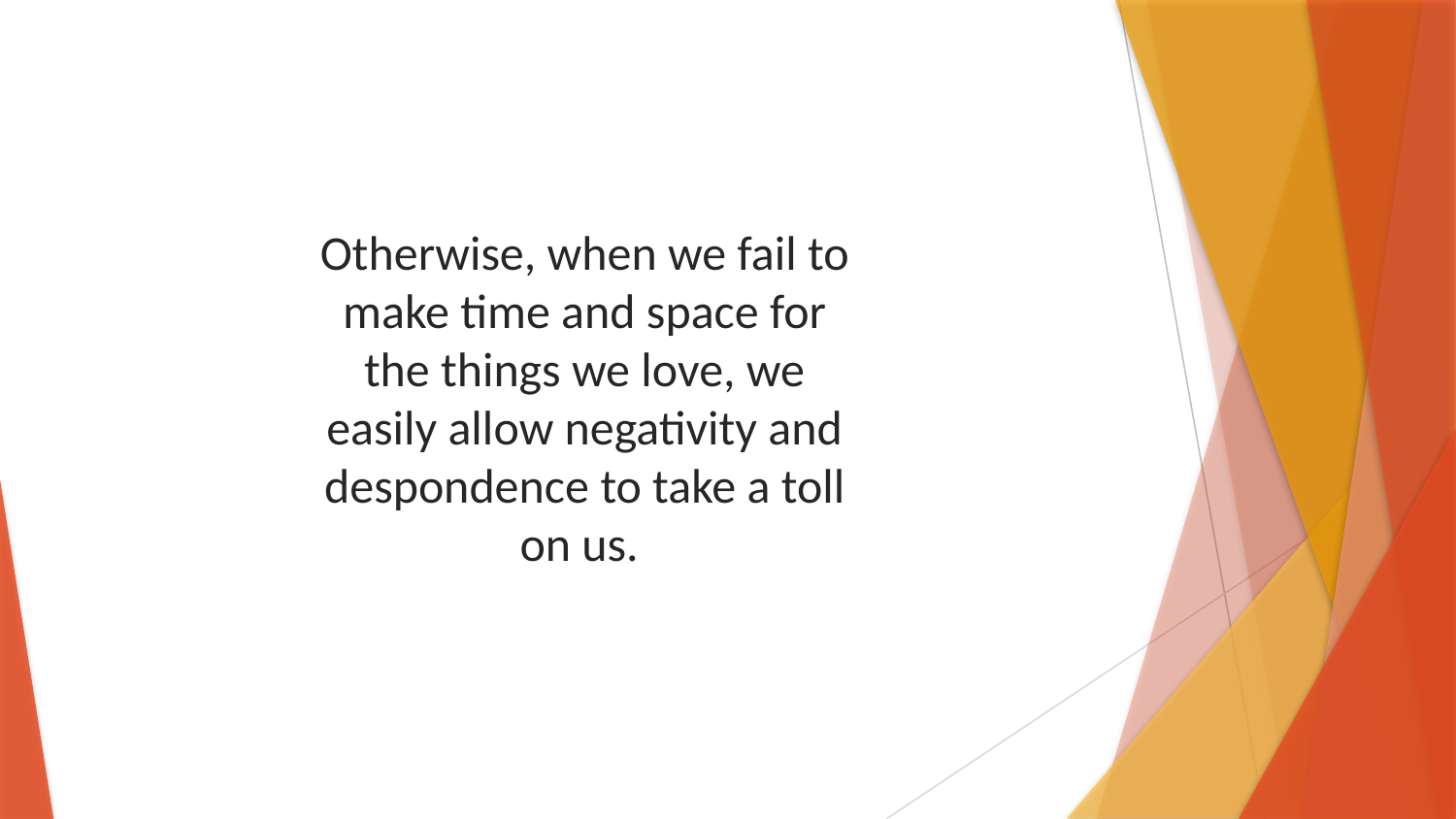

Otherwise, when we fail to make time and space for the things we love, we easily allow negativity and despondence to take a toll on us.